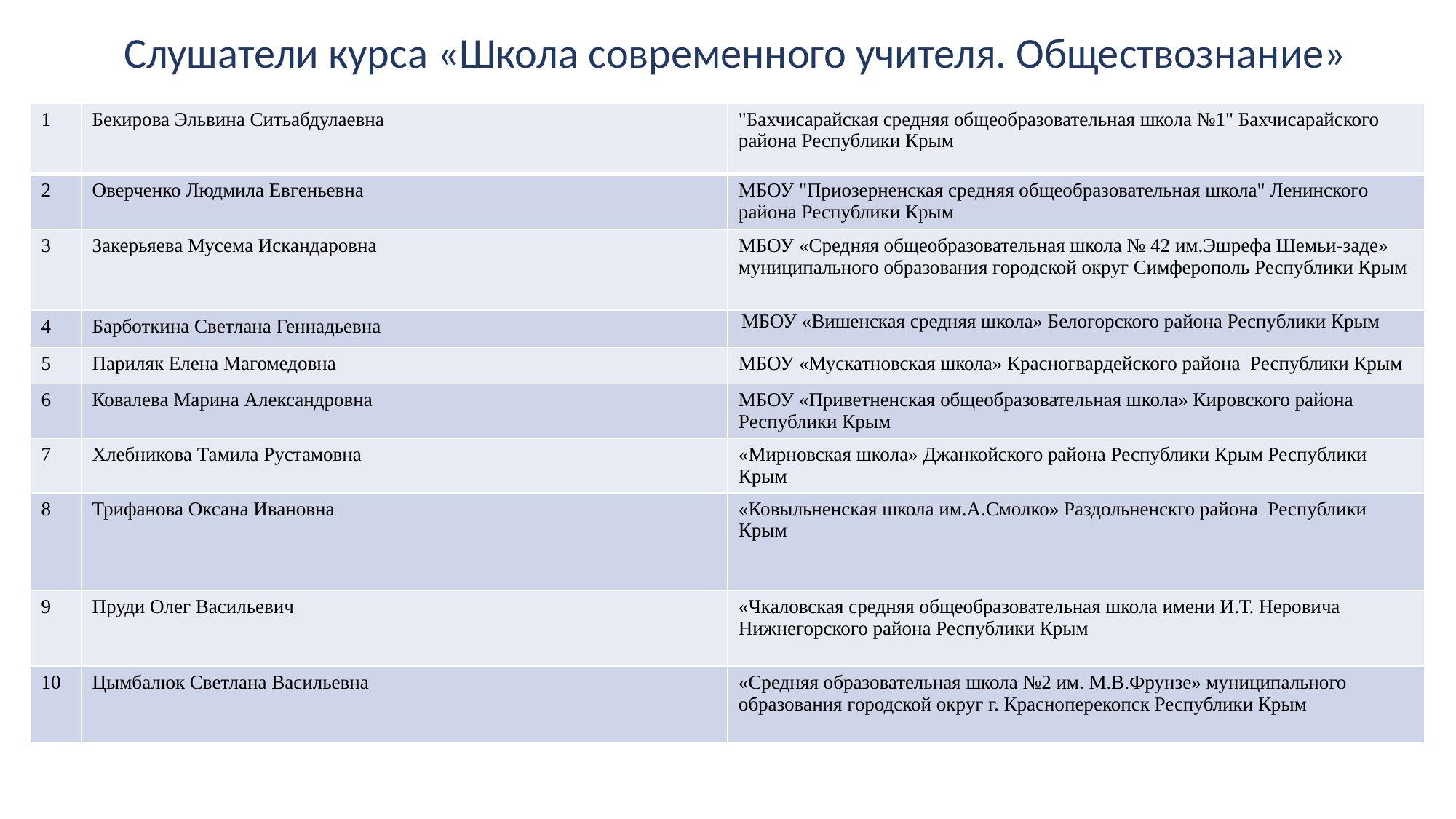

# Слушатели курса «Школа современного учителя. Обществознание»
| 1 | Бекирова Эльвина Ситьабдулаевна | "Бахчисарайская средняя общеобразовательная школа №1" Бахчисарайского района Республики Крым |
| --- | --- | --- |
| 2 | Оверченко Людмила Евгеньевна | МБОУ "Приозерненская средняя общеобразовательная школа" Ленинского района Республики Крым |
| 3 | Закерьяева Мусема Искандаровна | МБОУ «Средняя общеобразовательная школа № 42 им.Эшрефа Шемьи-заде» муниципального образования городской округ Симферополь Республики Крым |
| 4 | Барботкина Светлана Геннадьевна | МБОУ «Вишенская средняя школа» Белогорского района Республики Крым |
| 5 | Париляк Елена Магомедовна | МБОУ «Мускатновская школа» Красногвардейского района Республики Крым |
| 6 | Ковалева Марина Александровна | МБОУ «Приветненская общеобразовательная школа» Кировского района Республики Крым |
| 7 | Хлебникова Тамила Рустамовна | «Мирновская школа» Джанкойского района Республики Крым Республики Крым |
| 8 | Трифанова Оксана Ивановна | «Ковыльненская школа им.А.Смолко» Раздольненскго района Республики Крым |
| 9 | Пруди Олег Васильевич | «Чкаловская средняя общеобразовательная школа имени И.Т. Неровича Нижнегорского района Республики Крым |
| 10 | Цымбалюк Светлана Васильевна | «Средняя образовательная школа №2 им. М.В.Фрунзе» муниципального образования городской округ г. Красноперекопск Республики Крым |